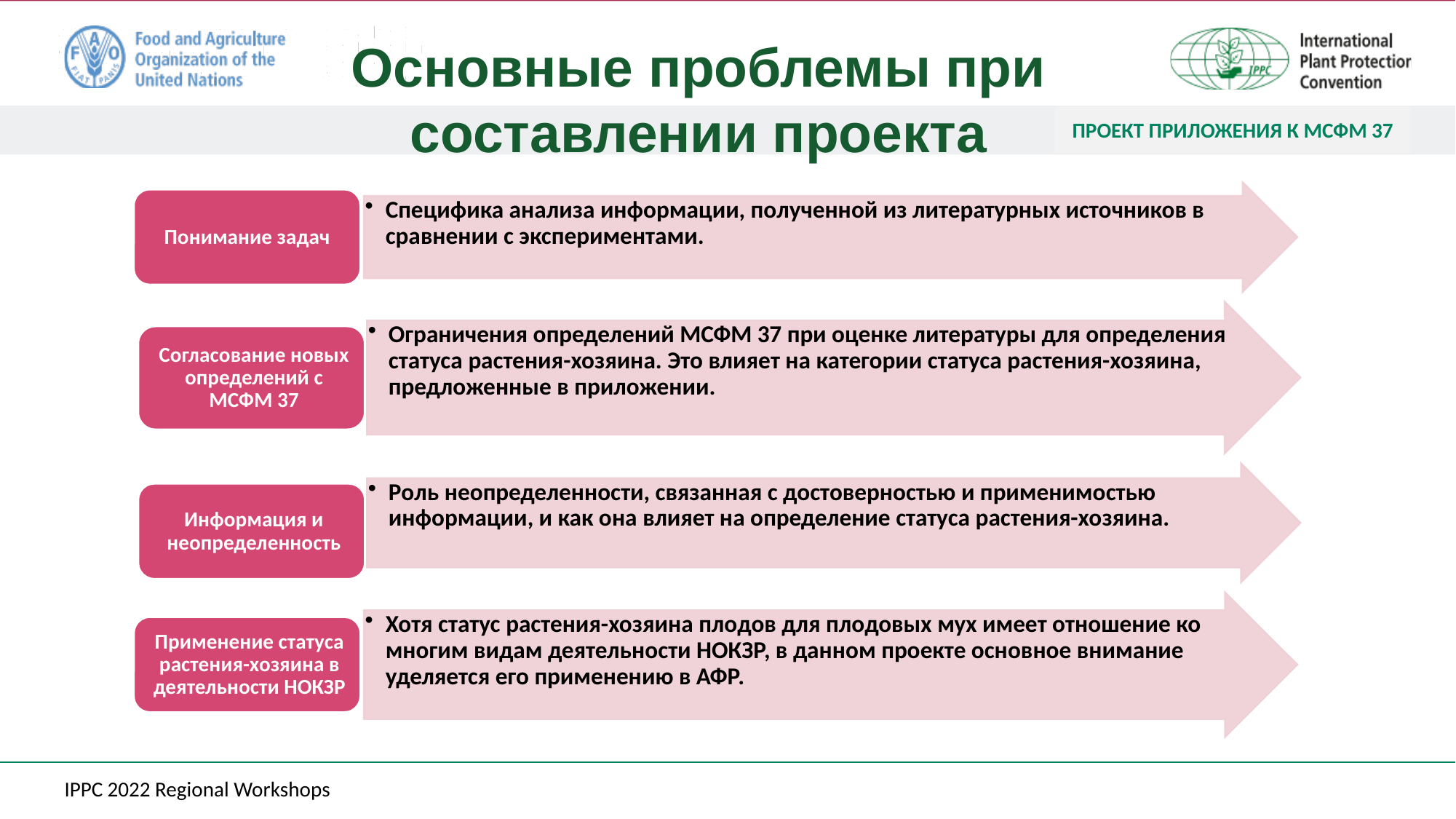

Основные проблемы при составлении проекта
ПРОЕКТ ПРИЛОЖЕНИЯ К МСФМ 37
Специфика анализа информации, полученной из литературных источников в сравнении с экспериментами.
Понимание задач
Ограничения определений МСФМ 37 при оценке литературы для определения статуса растения-хозяина. Это влияет на категории статуса растения-хозяина, предложенные в приложении.
Согласование новых определений с МСФМ 37
Роль неопределенности, связанная с достоверностью и применимостью информации, и как она влияет на определение статуса растения-хозяина.
Информация и неопределенность
Хотя статус растения-хозяина плодов для плодовых мух имеет отношение ко многим видам деятельности НОКЗР, в данном проекте основное внимание уделяется его применению в АФР.
Применение статуса растения-хозяина в деятельности НОКЗР